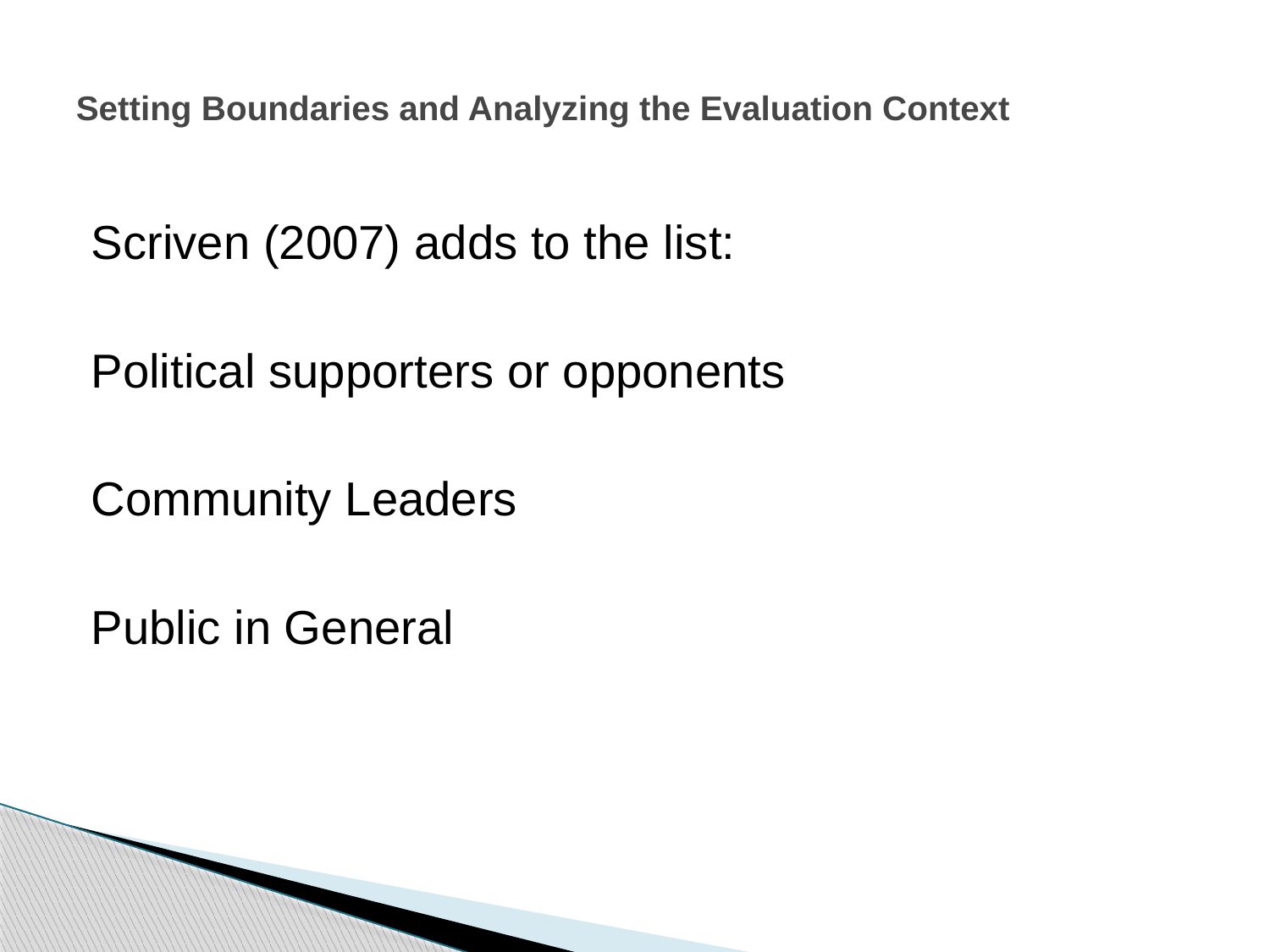

# Setting Boundaries and Analyzing the Evaluation Context
Scriven (2007) adds to the list:

Political supporters or opponents

Community Leaders

Public in General